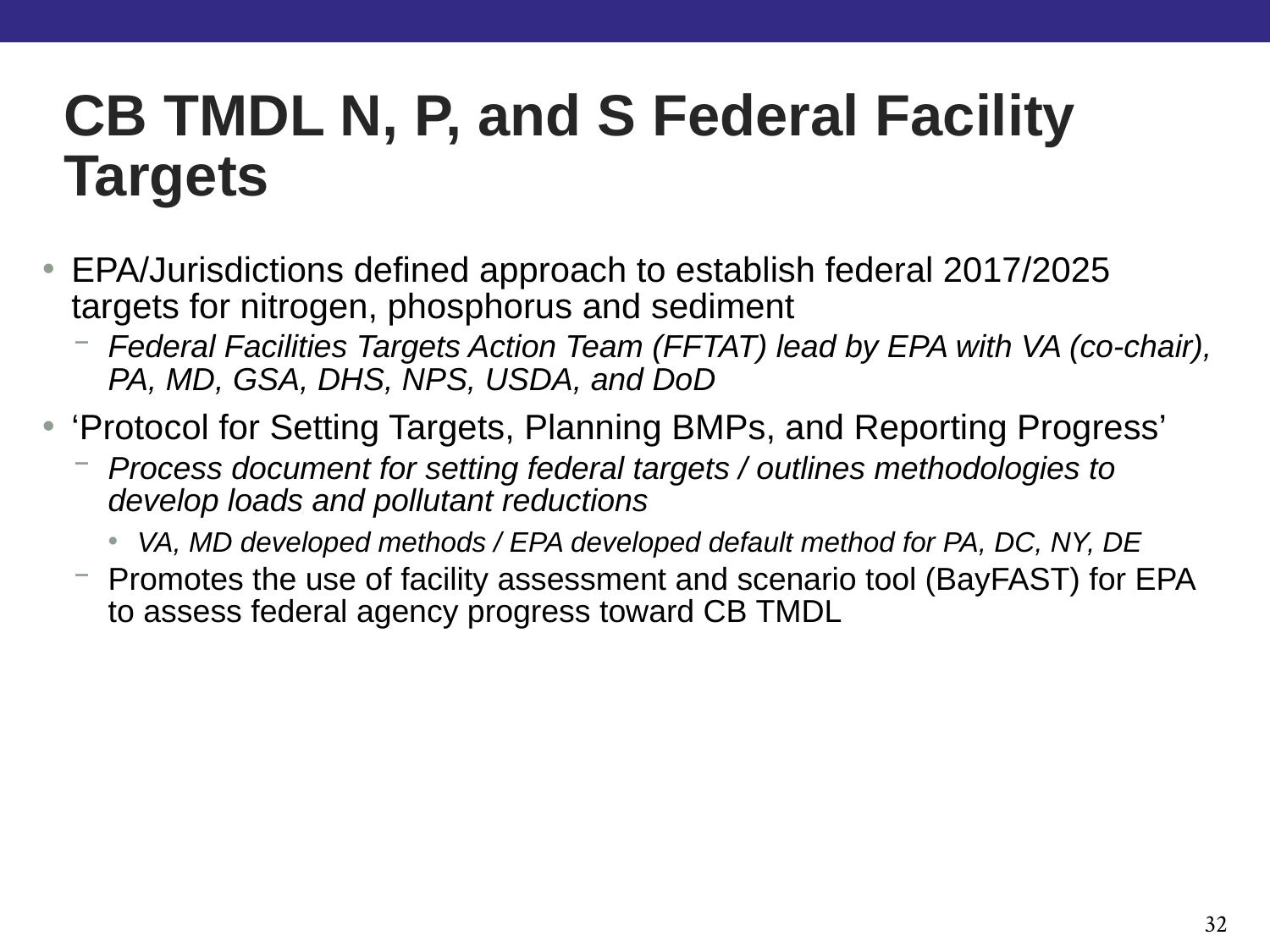

# CB TMDL N, P, and S Federal Facility Targets
EPA/Jurisdictions defined approach to establish federal 2017/2025 targets for nitrogen, phosphorus and sediment
Federal Facilities Targets Action Team (FFTAT) lead by EPA with VA (co-chair), PA, MD, GSA, DHS, NPS, USDA, and DoD
‘Protocol for Setting Targets, Planning BMPs, and Reporting Progress’
Process document for setting federal targets / outlines methodologies to develop loads and pollutant reductions
VA, MD developed methods / EPA developed default method for PA, DC, NY, DE
Promotes the use of facility assessment and scenario tool (BayFAST) for EPA to assess federal agency progress toward CB TMDL
32